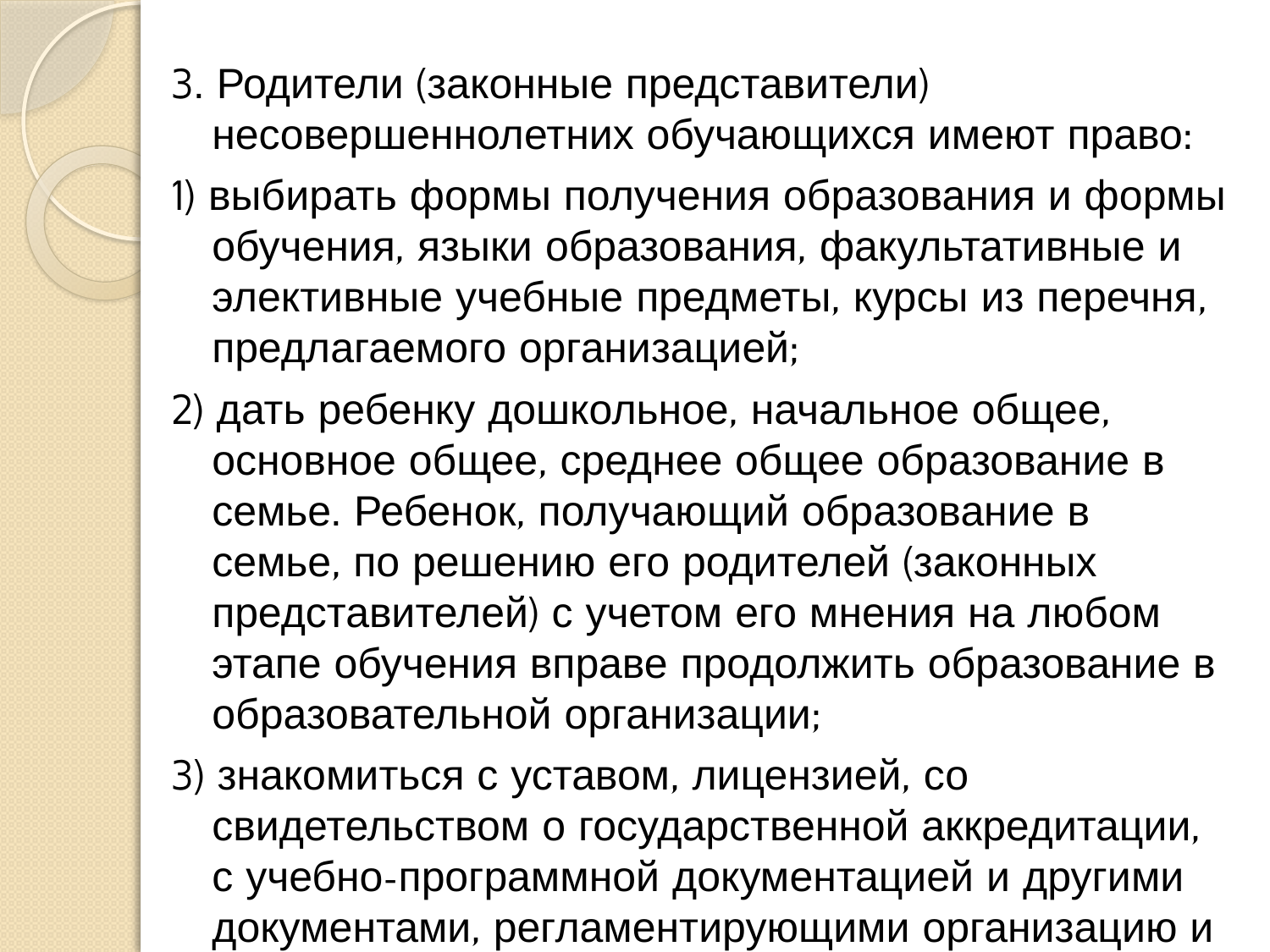

#
3. Родители (законные представители) несовершеннолетних обучающихся имеют право:
1) выбирать формы получения образования и формы обучения, языки образования, факультативные и элективные учебные предметы, курсы из перечня, предлагаемого организацией;
2) дать ребенку дошкольное, начальное общее, основное общее, среднее общее образование в семье. Ребенок, получающий образование в семье, по решению его родителей (законных представителей) с учетом его мнения на любом этапе обучения вправе продолжить образование в образовательной организации;
3) знакомиться с уставом, лицензией, со свидетельством о государственной аккредитации, с учебно-программной документацией и другими документами, регламентирующими организацию и осуществление образовательной деятельности;